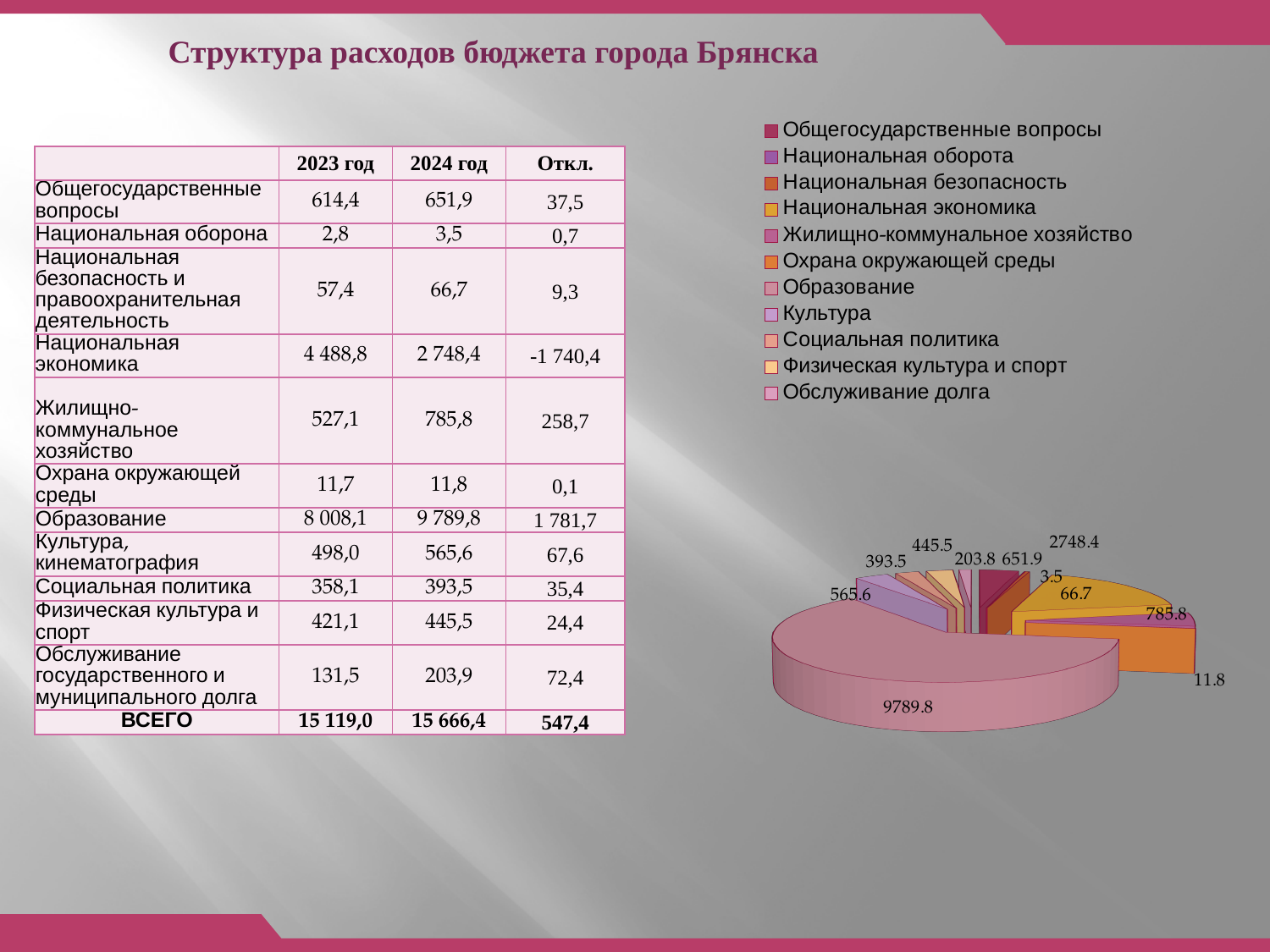

# Структура расходов бюджета города Брянска

[unsupported chart]

|  | 2023 год | 2024 год | Откл. |
| --- | --- | --- | --- |
| Общегосударственные вопросы | 614,4 | 651,9 | 37,5 |
| Национальная оборона | 2,8 | 3,5 | 0,7 |
| Национальная безопасность и правоохранительная деятельность | 57,4 | 66,7 | 9,3 |
| Национальная экономика | 4 488,8 | 2 748,4 | -1 740,4 |
| Жилищно-коммунальное хозяйство | 527,1 | 785,8 | 258,7 |
| Охрана окружающей среды | 11,7 | 11,8 | 0,1 |
| Образование | 8 008,1 | 9 789,8 | 1 781,7 |
| Культура, кинематография | 498,0 | 565,6 | 67,6 |
| Социальная политика | 358,1 | 393,5 | 35,4 |
| Физическая культура и спорт | 421,1 | 445,5 | 24,4 |
| Обслуживание государственного и муниципального долга | 131,5 | 203,9 | 72,4 |
| ВСЕГО | 15 119,0 | 15 666,4 | 547,4 |